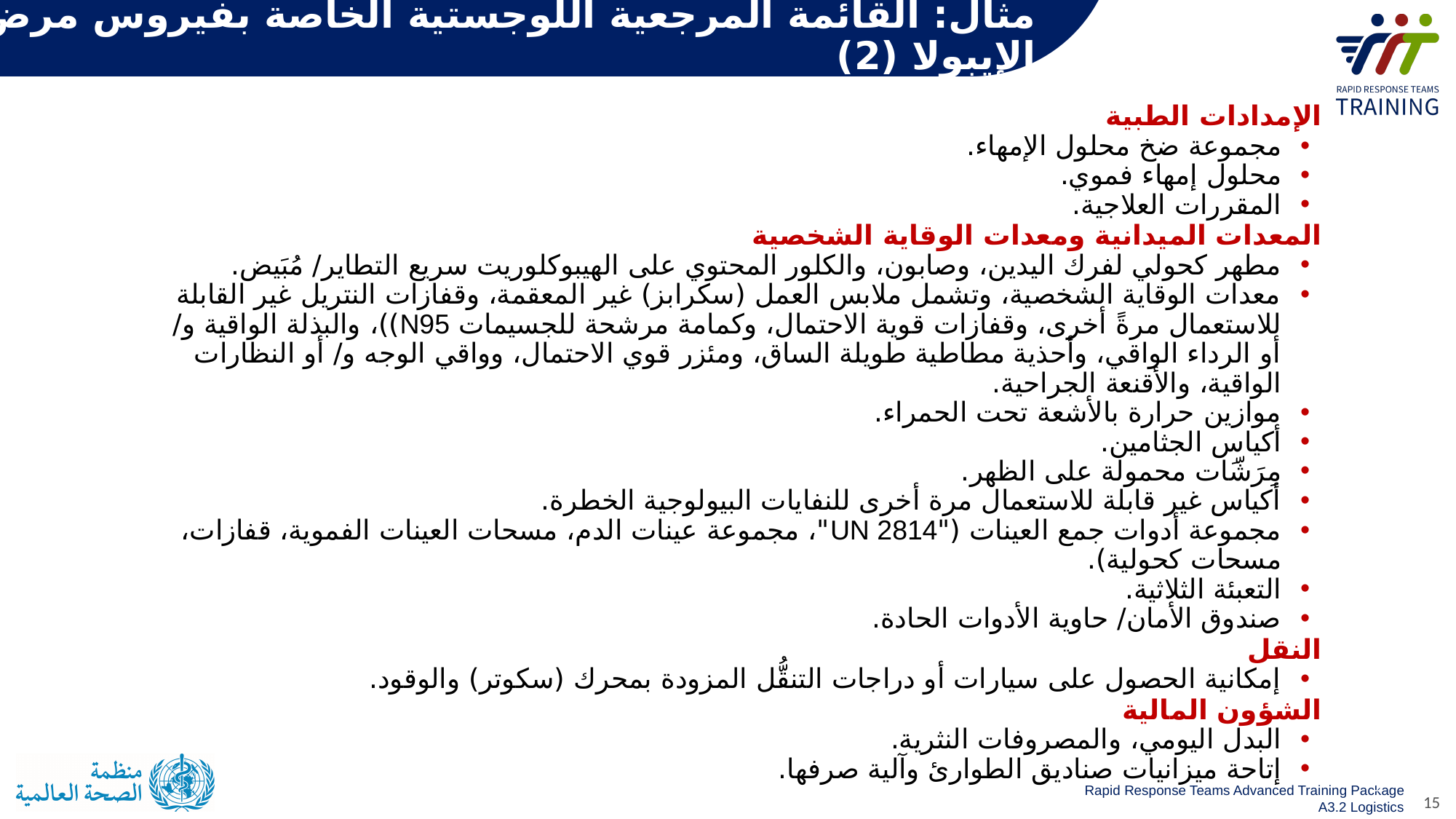

# مثال: القائمة المرجعية اللوجستية الخاصة بفيروس مرض الإيبولا (2)
الإمدادات الطبية
مجموعة ضخ محلول الإمهاء.
محلول إمهاء فموي.
المقررات العلاجية.
المعدات الميدانية ومعدات الوقاية الشخصية
مطهر كحولي لفرك اليدين، وصابون، والكلور المحتوي على الهيبوكلوريت سريع التطاير/ مُبَيض.
معدات الوقاية الشخصية، وتشمل ملابس العمل (سكرابز) غير المعقمة، وقفازات النتريل غير القابلة للاستعمال مرةً أخرى، وقفازات قوية الاحتمال، وكمامة مرشحة للجسيمات N95))، والبذلة الواقية و/ أو الرداء الواقي، وأحذية مطاطية طويلة الساق، ومئزر قوي الاحتمال، وواقي الوجه و/ أو النظارات الواقية، والأقنعة الجراحية.
موازين حرارة بالأشعة تحت الحمراء.
أكياس الجثامين.
مِرَشَّات محمولة على الظهر.
أكياس غير قابلة للاستعمال مرة أخرى للنفايات البيولوجية الخطرة.
مجموعة أدوات جمع العينات ("UN 2814"، مجموعة عينات الدم، مسحات العينات الفموية، قفازات، مسحات كحولية).
التعبئة الثلاثية.
صندوق الأمان/ حاوية الأدوات الحادة.
النقل
إمكانية الحصول على سيارات أو دراجات التنقُّل المزودة بمحرك (سكوتر) والوقود.
الشؤون المالية
البدل اليومي، والمصروفات النثرية.
إتاحة ميزانيات صناديق الطوارئ وآلية صرفها.
15